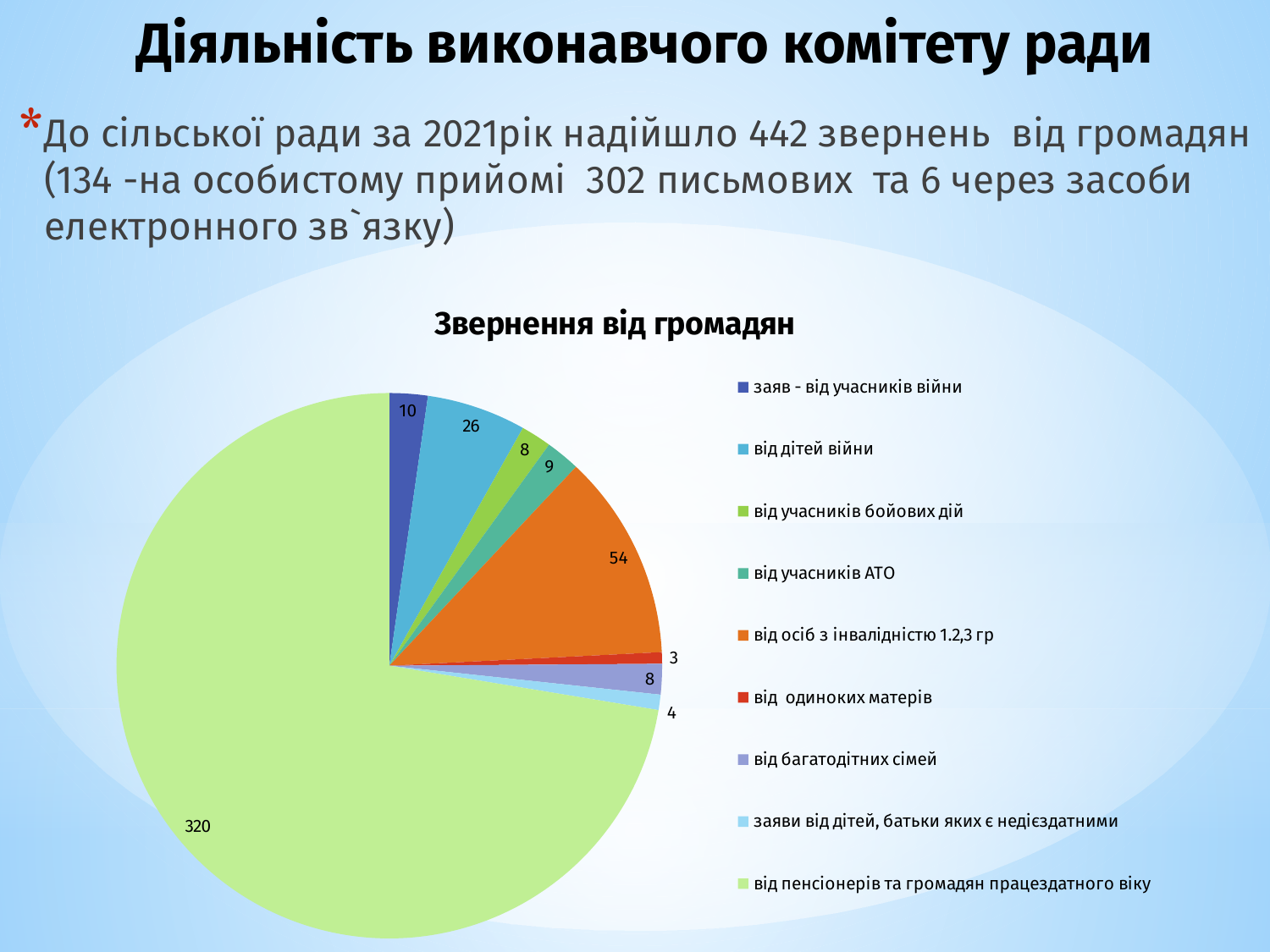

# Діяльність виконавчого комітету ради
До сільської ради за 2021рік надійшло 442 звернень  від громадян (134 -на особистому прийомі  302 письмових  та 6 через засоби електронного зв`язку)

### Chart:

| Category | Звернення від громадян |
|---|---|
| заяв - від учасників війни | 10.0 |
| від дітей війни  | 26.0 |
| від учасників бойових дій | 8.0 |
| від учасників АТО | 9.0 |
| від осіб з інвалідністю 1.2,3 гр | 54.0 |
| від  одиноких матерів  | 3.0 |
| від багатодітних сімей | 8.0 |
| заяви від дітей, батьки яких є недієздатними | 4.0 |
| від пенсіонерів та громадян працездатного віку | 320.0 |